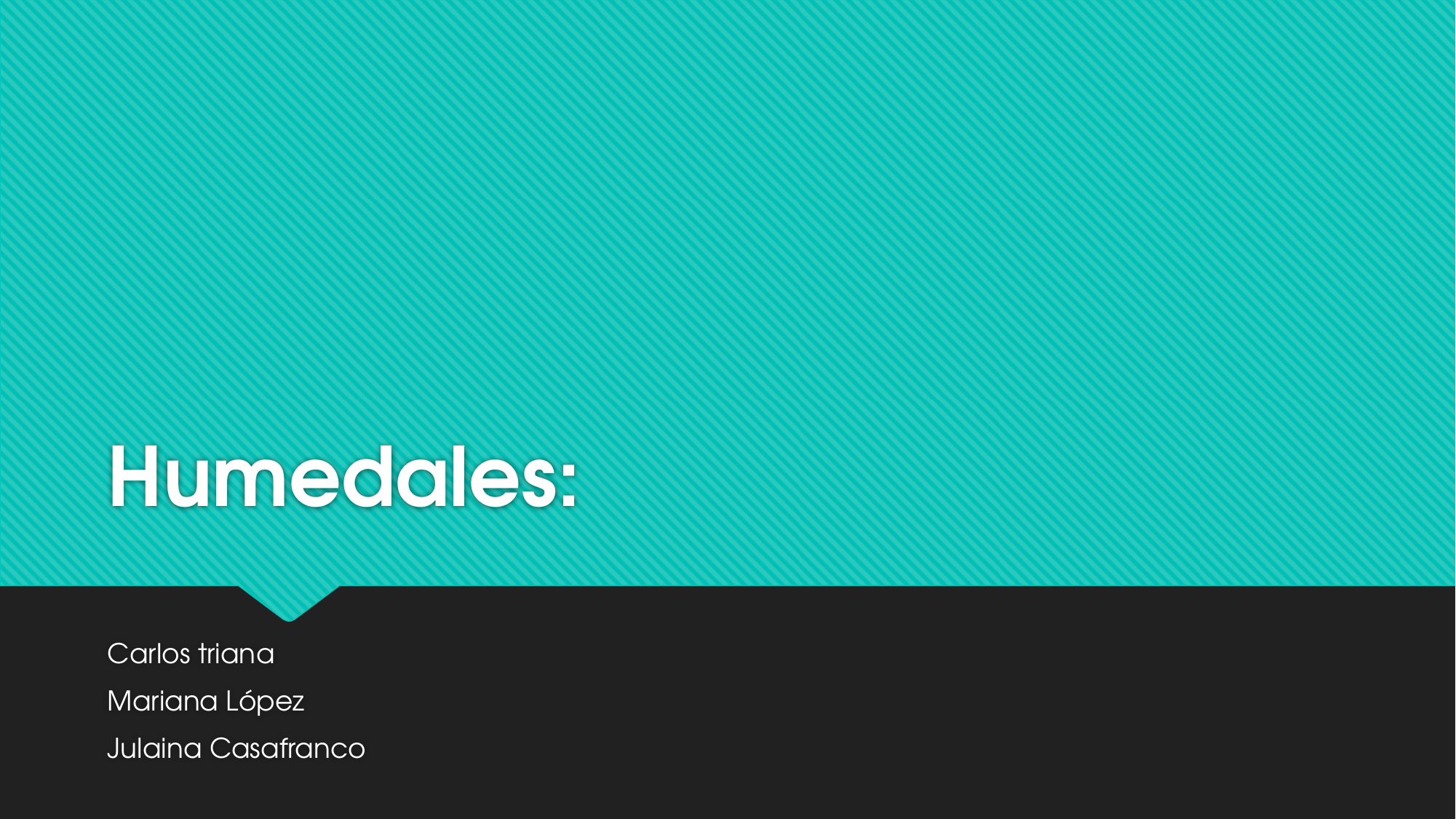

# Humedales:
Carlos triana
Mariana López
Julaina Casafranco